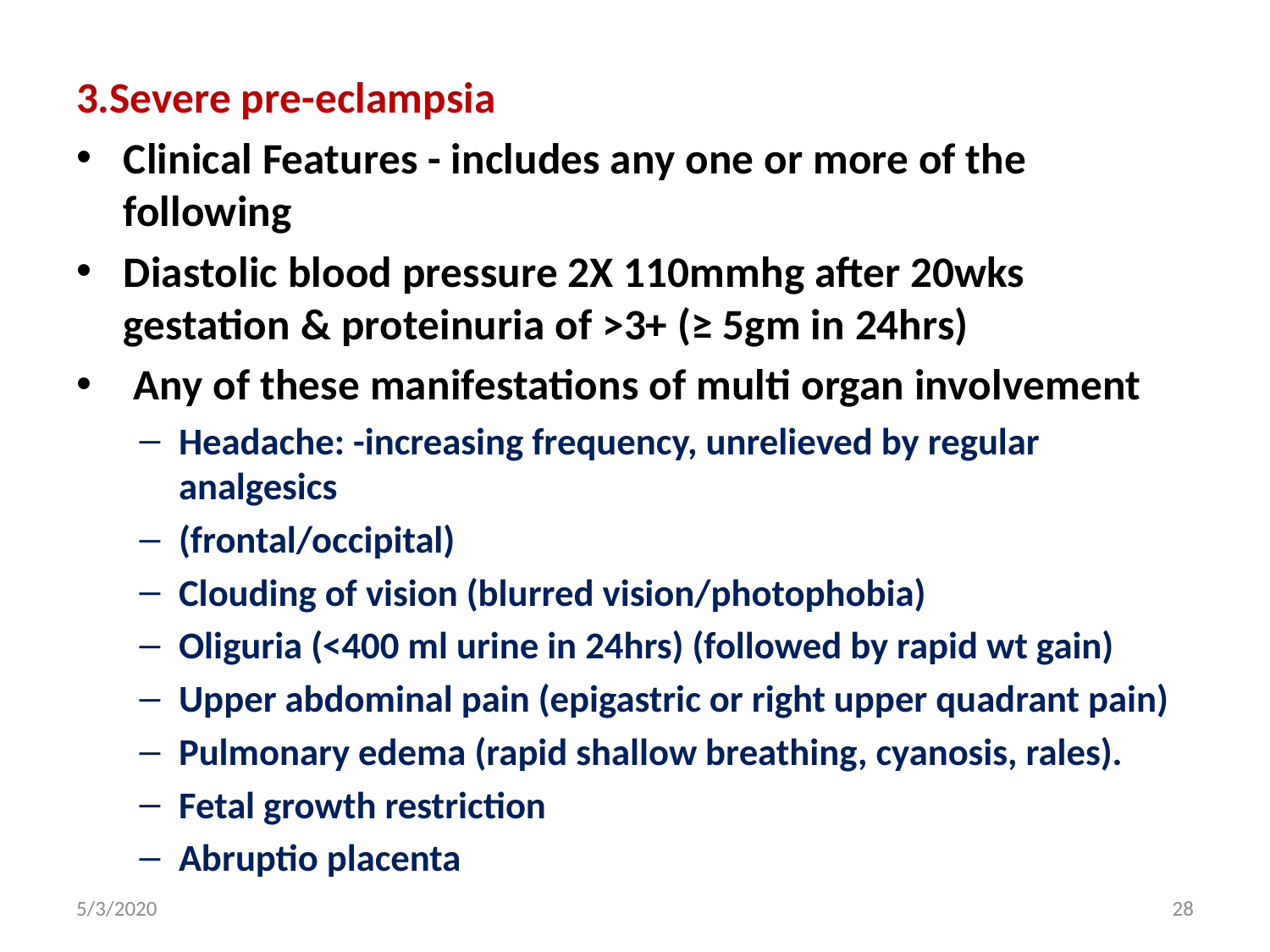

3.Severe pre-eclampsia
Clinical Features - includes any one or more of the following
Diastolic blood pressure 2X 110mmhg after 20wks gestation & proteinuria of >3+ (≥ 5gm in 24hrs)
 Any of these manifestations of multi organ involvement
Headache: -increasing frequency, unrelieved by regular analgesics
(frontal/occipital)
Clouding of vision (blurred vision/photophobia)
Oliguria (<400 ml urine in 24hrs) (followed by rapid wt gain)
Upper abdominal pain (epigastric or right upper quadrant pain)
Pulmonary edema (rapid shallow breathing, cyanosis, rales).
Fetal growth restriction
Abruptio placenta
5/3/2020
28